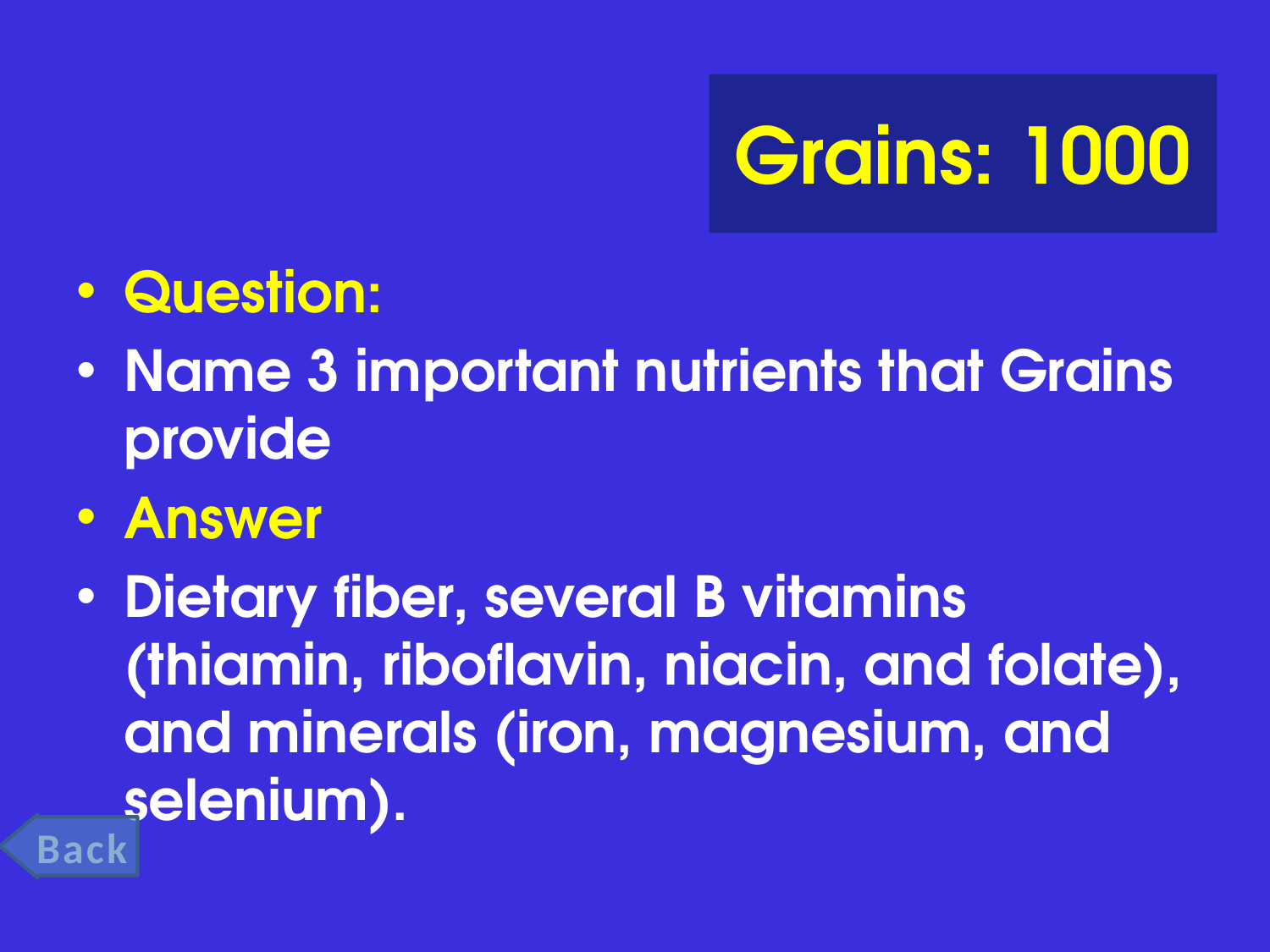

# Grains: 1000

Question:
Name 3 important nutrients that Grains provide
Answer
Dietary fiber, several B vitamins (thiamin, riboflavin, niacin, and folate), and minerals (iron, magnesium, and selenium).

Back